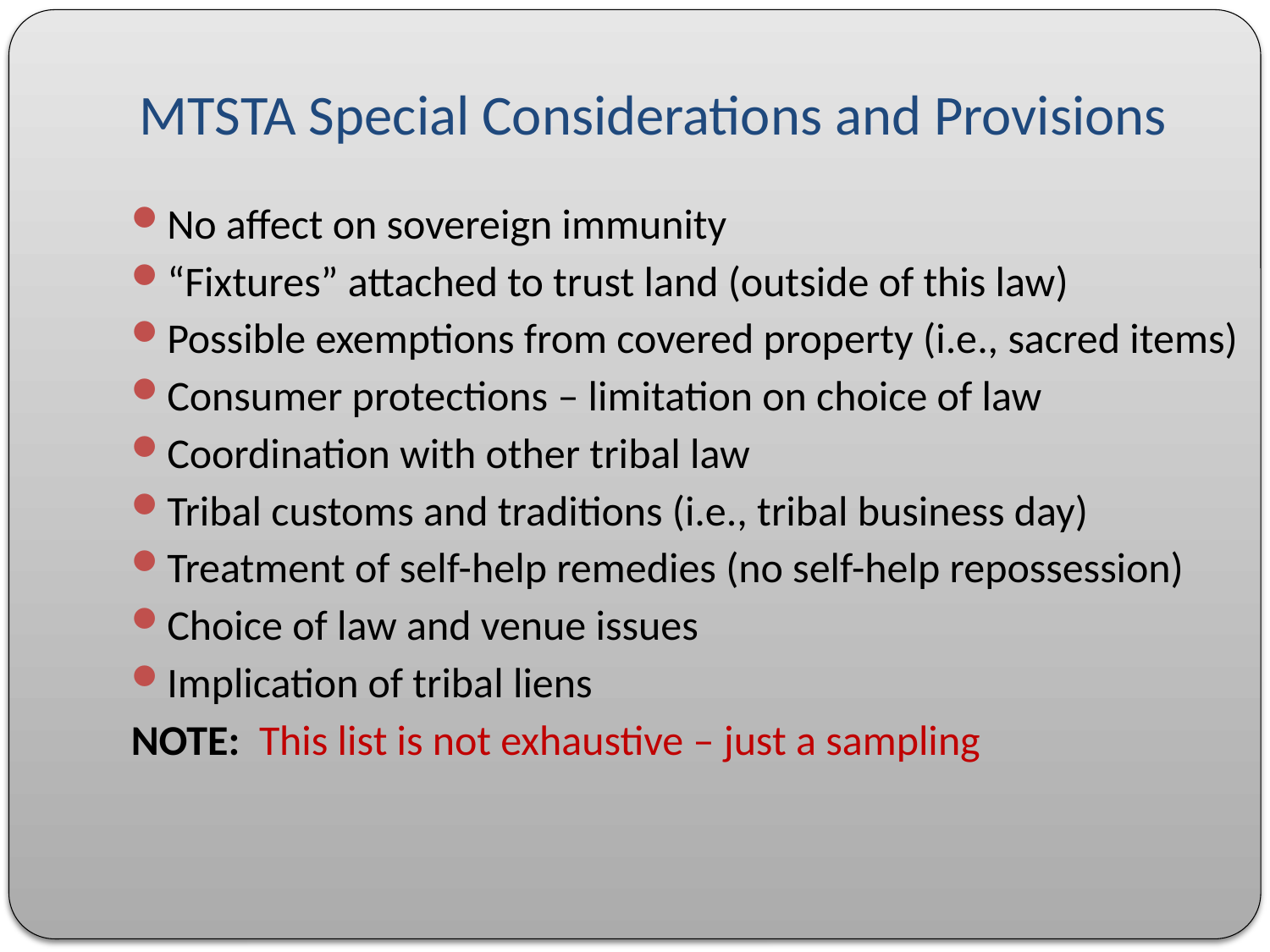

# MTSTA Special Considerations and Provisions
No affect on sovereign immunity
“Fixtures” attached to trust land (outside of this law)
Possible exemptions from covered property (i.e., sacred items)
Consumer protections – limitation on choice of law
Coordination with other tribal law
Tribal customs and traditions (i.e., tribal business day)
Treatment of self-help remedies (no self-help repossession)
Choice of law and venue issues
Implication of tribal liens
NOTE:  This list is not exhaustive – just a sampling